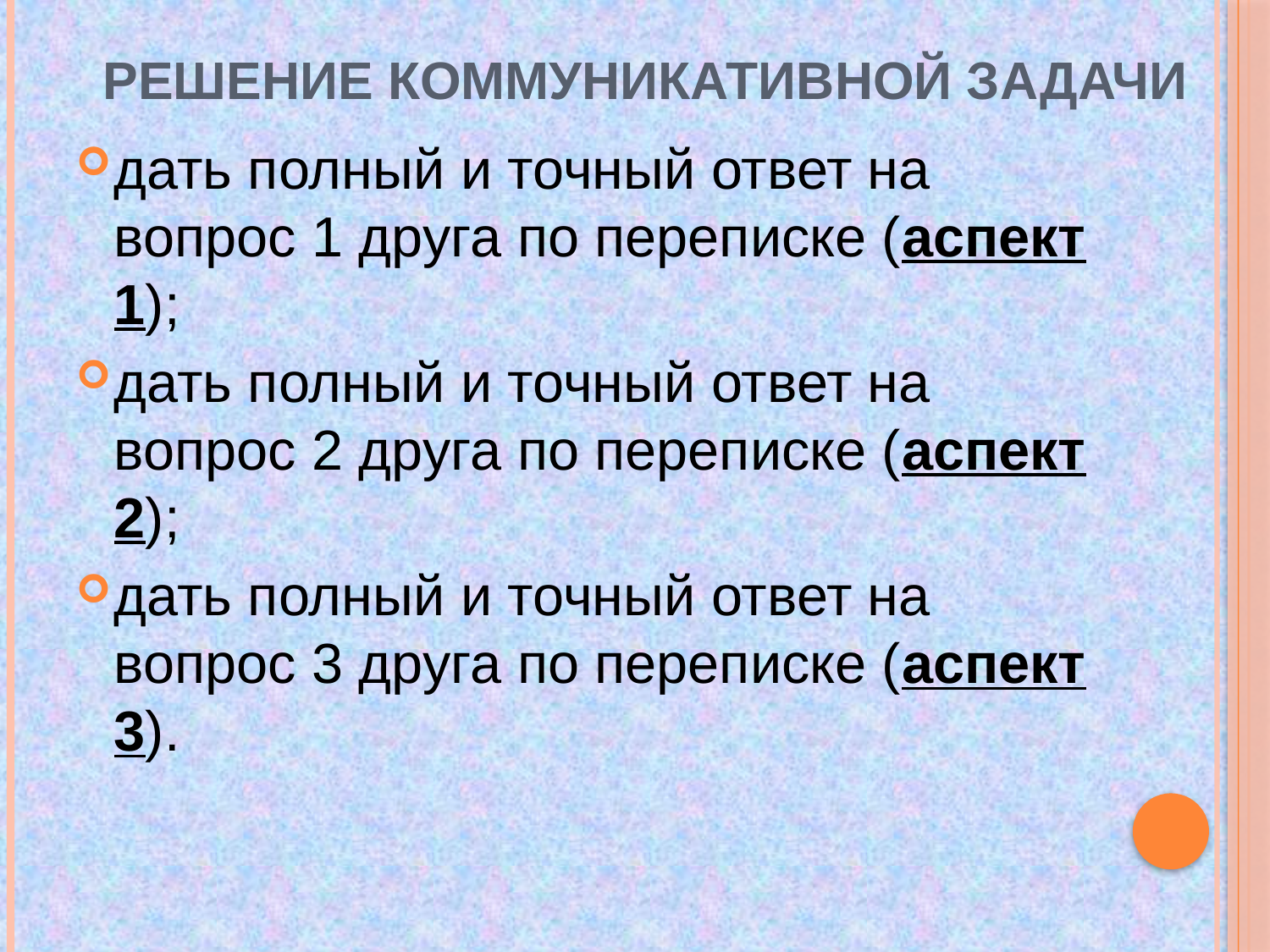

# Решение коммуникативной задачи
дать полный и точный ответ на вопрос 1 друга по переписке (аспект 1);
дать полный и точный ответ на вопрос 2 друга по переписке (аспект 2);
дать полный и точный ответ на вопрос 3 друга по переписке (аспект 3).